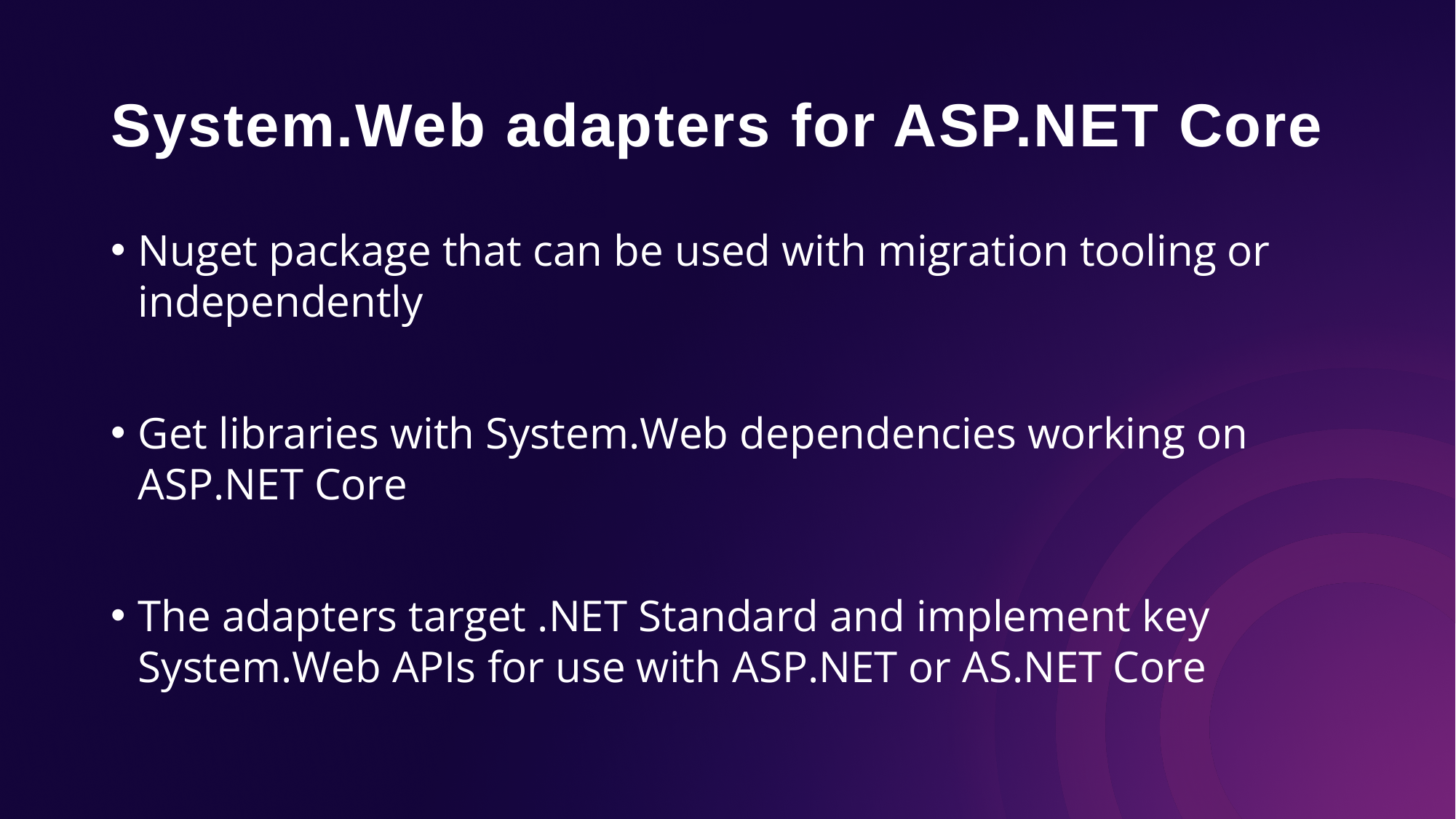

# System.Web adapters for ASP.NET Core
Nuget package that can be used with migration tooling or independently

Get libraries with System.Web dependencies working on ASP.NET Core

The adapters target .NET Standard and implement key System.Web APIs for use with ASP.NET or AS.NET Core